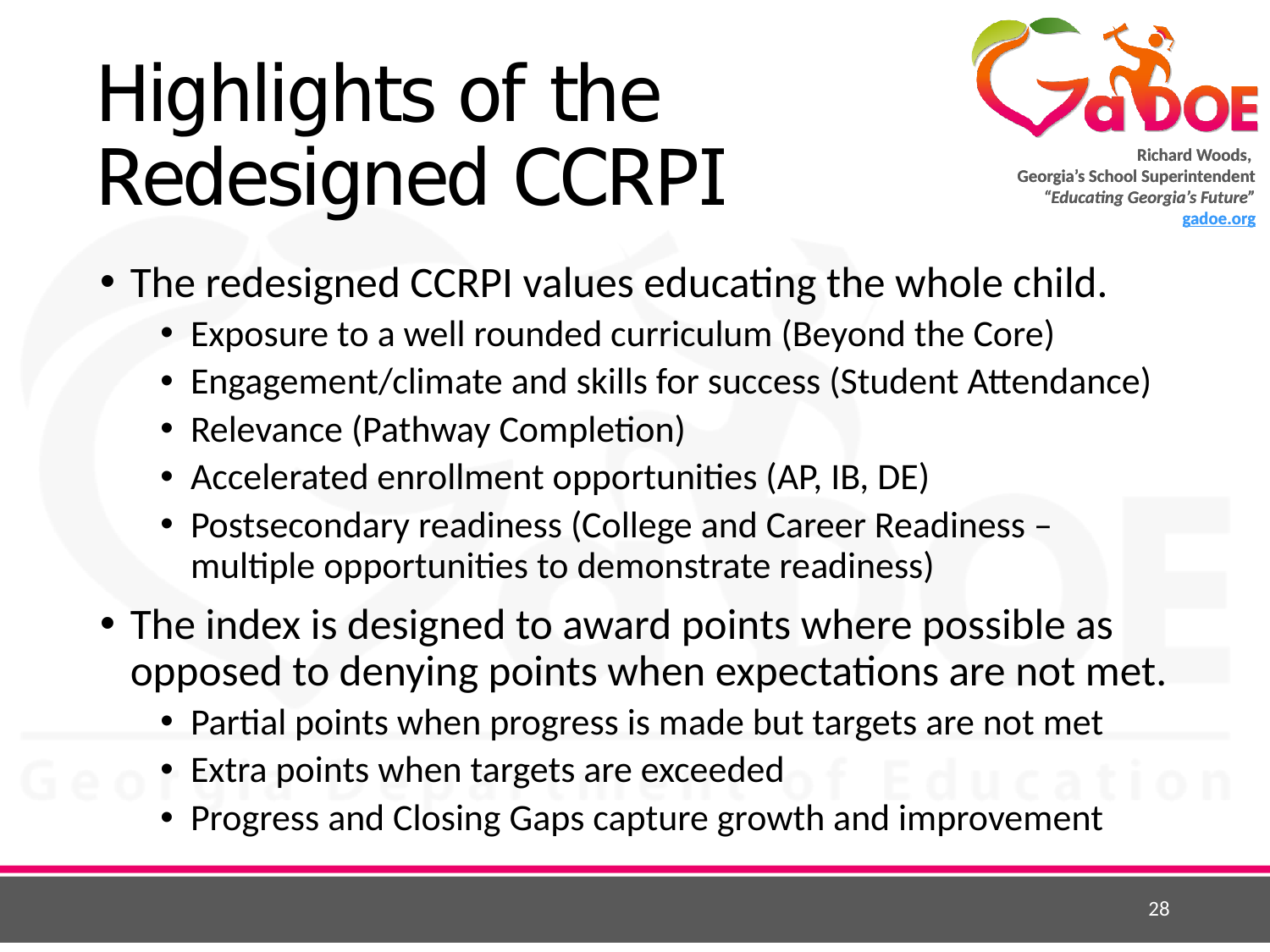

# Highlights of the Redesigned CCRPI
The redesigned CCRPI values educating the whole child.
Exposure to a well rounded curriculum (Beyond the Core)
Engagement/climate and skills for success (Student Attendance)
Relevance (Pathway Completion)
Accelerated enrollment opportunities (AP, IB, DE)
Postsecondary readiness (College and Career Readiness – multiple opportunities to demonstrate readiness)
The index is designed to award points where possible as opposed to denying points when expectations are not met.
Partial points when progress is made but targets are not met
Extra points when targets are exceeded
Progress and Closing Gaps capture growth and improvement
28